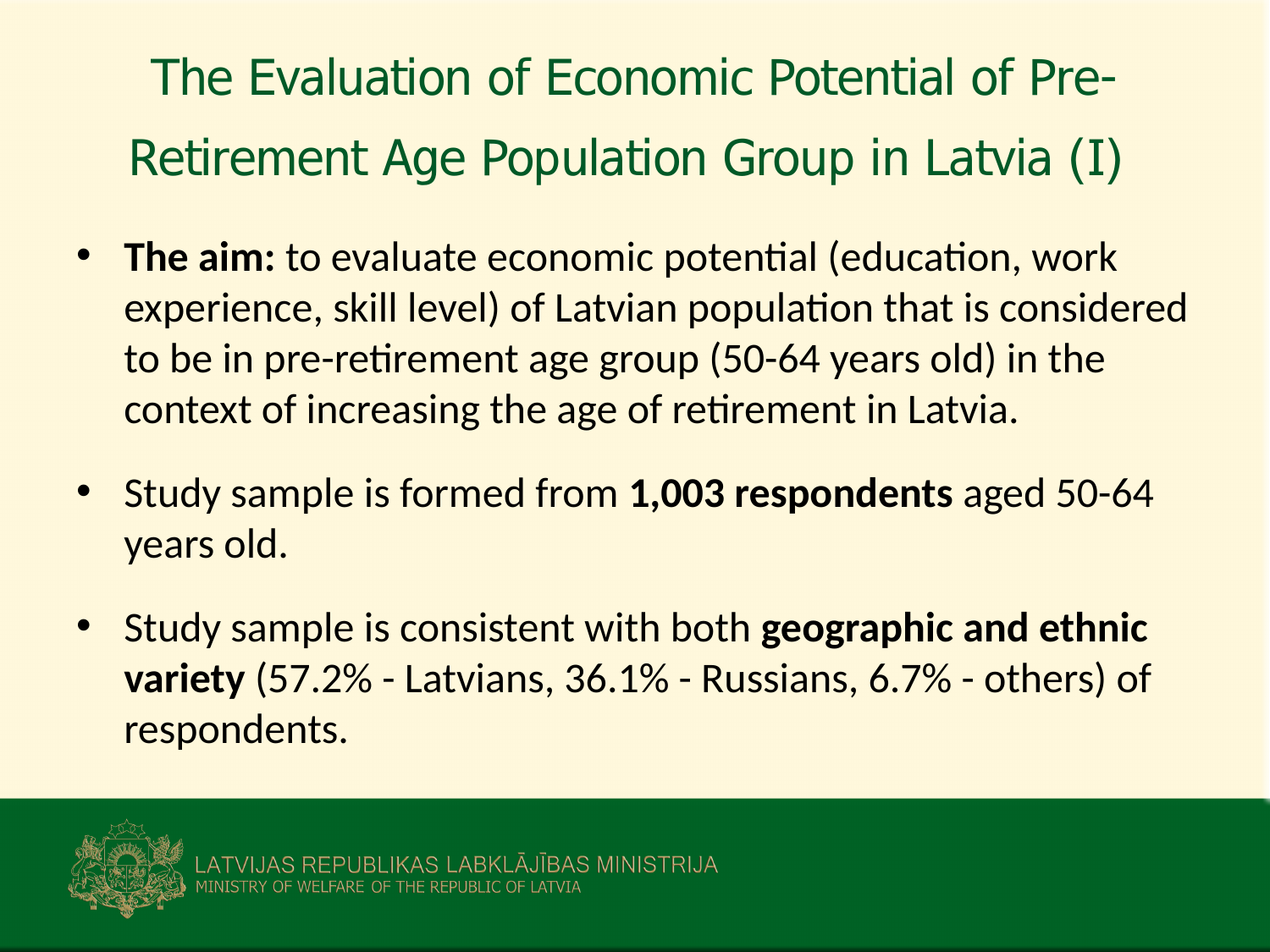

# The Evaluation of Economic Potential of Pre-Retirement Age Population Group in Latvia (I)
The aim: to evaluate economic potential (education, work experience, skill level) of Latvian population that is considered to be in pre-retirement age group (50-64 years old) in the context of increasing the age of retirement in Latvia.

Study sample is formed from 1,003 respondents aged 50-64 years old.

Study sample is consistent with both geographic and ethnic variety (57.2% - Latvians, 36.1% - Russians, 6.7% - others) of respondents.